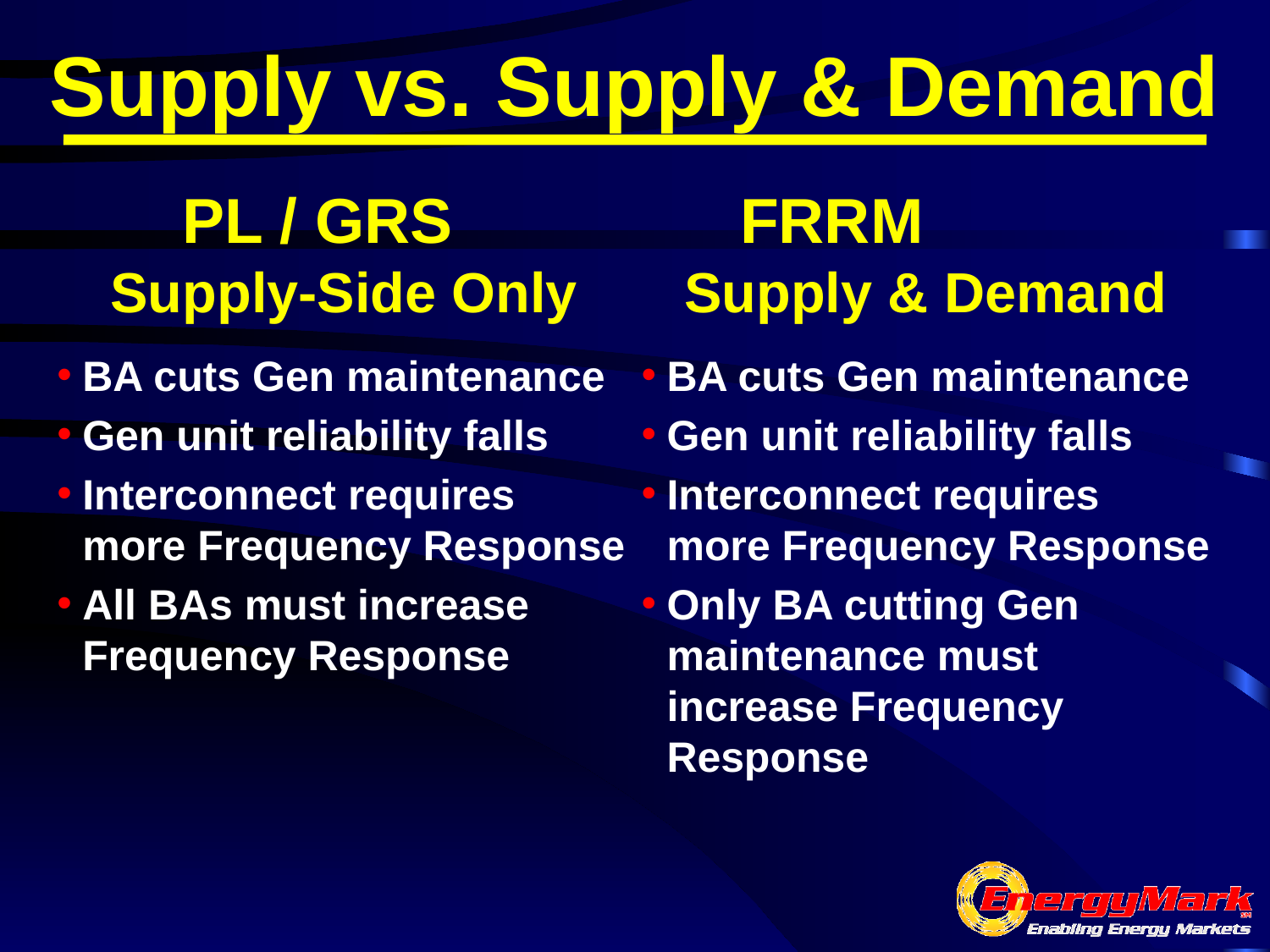

# Supply vs. Supply & Demand
PL / GRS    Supply-Side Only

FRRM             Supply & Demand
BA cuts Gen maintenance
Gen unit reliability falls
Interconnect requires more Frequency Response
All BAs must increase Frequency Response
BA cuts Gen maintenance
Gen unit reliability falls
Interconnect requires more Frequency Response
Only BA cutting Gen maintenance must increase Frequency Response